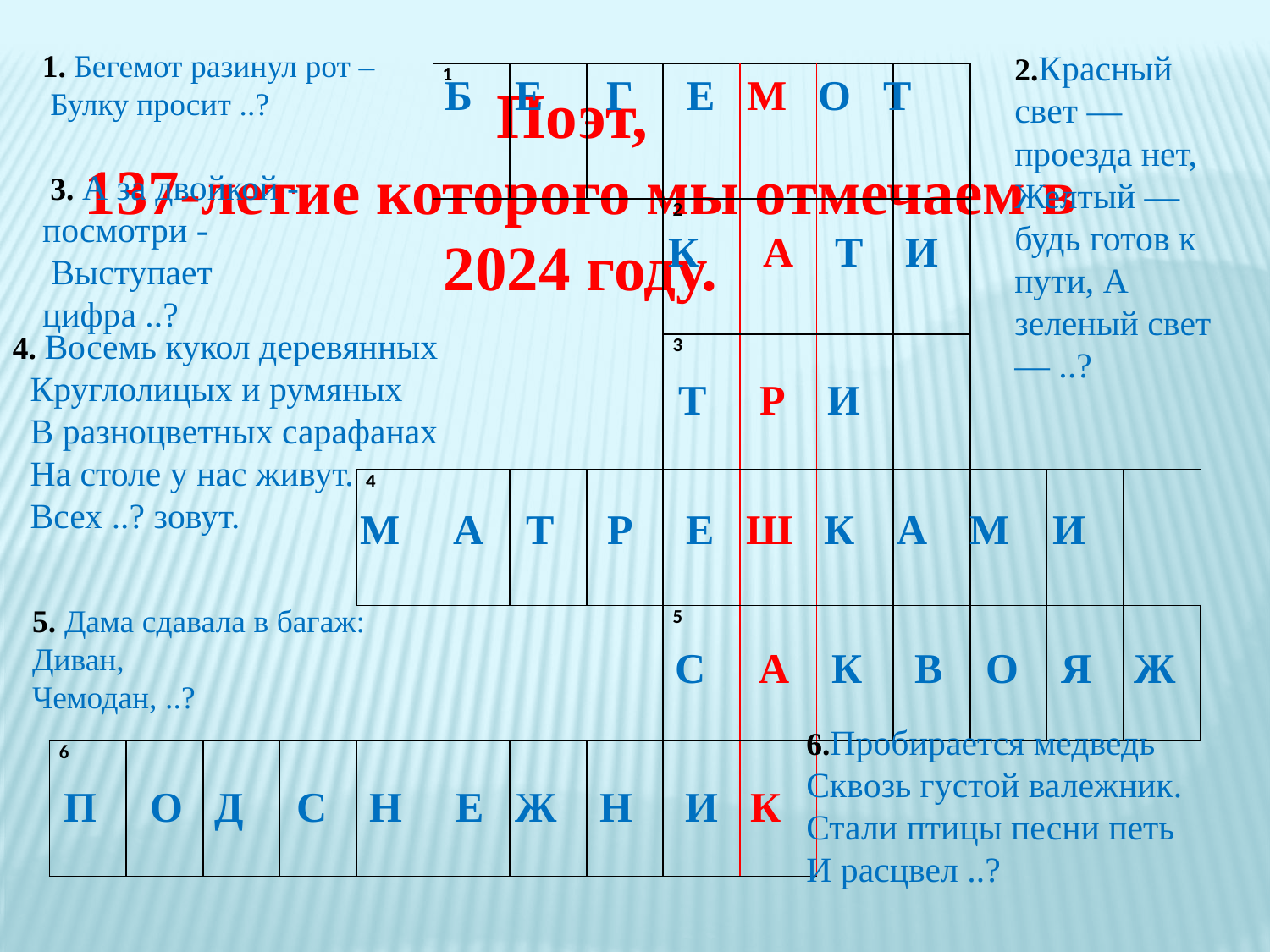

1. Бегемот разинул рот –
 Булку просит ..?
2.Красный свет — проезда нет, Желтый — будь готов к пути, А зеленый свет — ..?
         Б    Е      Г     Е   М   О   Т
|  |  |  |  |  | 1 |  |  |  |  |  |  |  |  |  |
| --- | --- | --- | --- | --- | --- | --- | --- | --- | --- | --- | --- | --- | --- | --- |
|  |  |  |  |  |  |  |  | 2 |  |  |  |  |  |  |
|  |  |  |  |  |  |  |  | 3 |  |  |  |  |  |  |
|  |  |  |  | 4 |  |  |  |  |  |  |  |  |  |  |
|  |  |  |  |  |  |  |  | 5 |  |  |  |  |  |  |
| 6 |  |  |  |  |  |  |  |  |  |  |  |  |  |  |
Поэт,
137-летие которого мы отмечаем в 2024 году.

 3. А за двойкой - посмотри -                  Выступает цифра ..?
  К      А    Т    И

4. Восемь кукол деревянных
  Круглолицых и румяных
  В разноцветных сарафанах
  На столе у нас живут.
  Всех ..? зовут.
  Т     Р    И
                М     А    Т     Р     Е   Ш   К    А    М    И
5. Дама сдавала в багаж:
Диван,
Чемодан, ..?
            С     А    К     В    О    Я    Ж
6.Пробирается медведь
Сквозь густой валежник.
Стали птицы песни петь
И расцвел ..?
   П     О   Д     С    Н     Е   Ж    Н     И   К